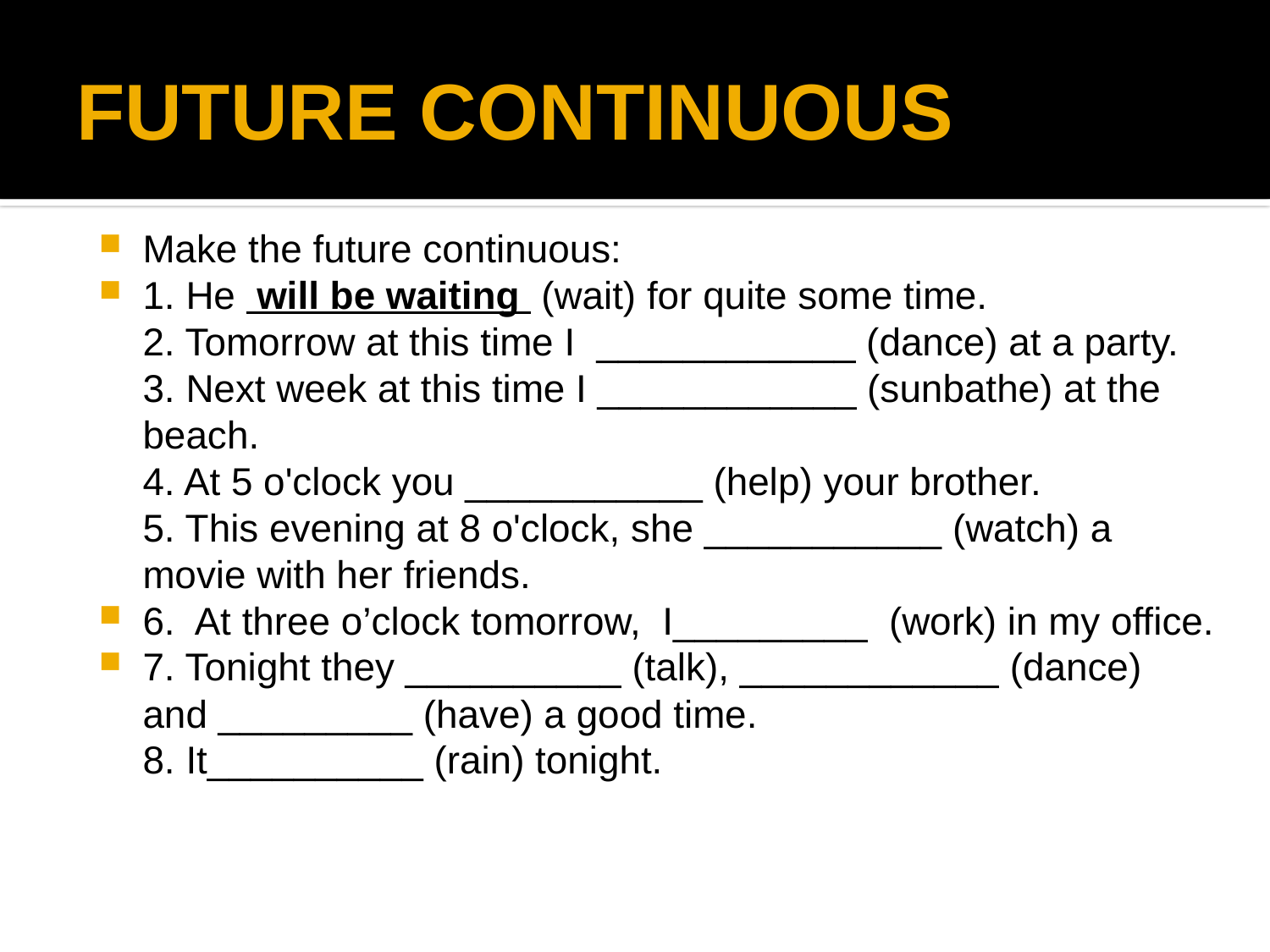

# FUTURE CONTINUOUS
Make the future continuous:
1. He  will be waiting  (wait) for quite some time.
2. Tomorrow at this time I  ____________ (dance) at a party.
3. Next week at this time I ____________ (sunbathe) at the beach.
4. At 5 o'clock you ___________ (help) your brother.
5. This evening at 8 o'clock, she ___________ (watch) a movie with her friends.
6.  At three o’clock tomorrow,  I_________  (work) in my office.
7. Tonight they __________ (talk), ____________ (dance) and _________ (have) a good time.
8. It__________ (rain) tonight.